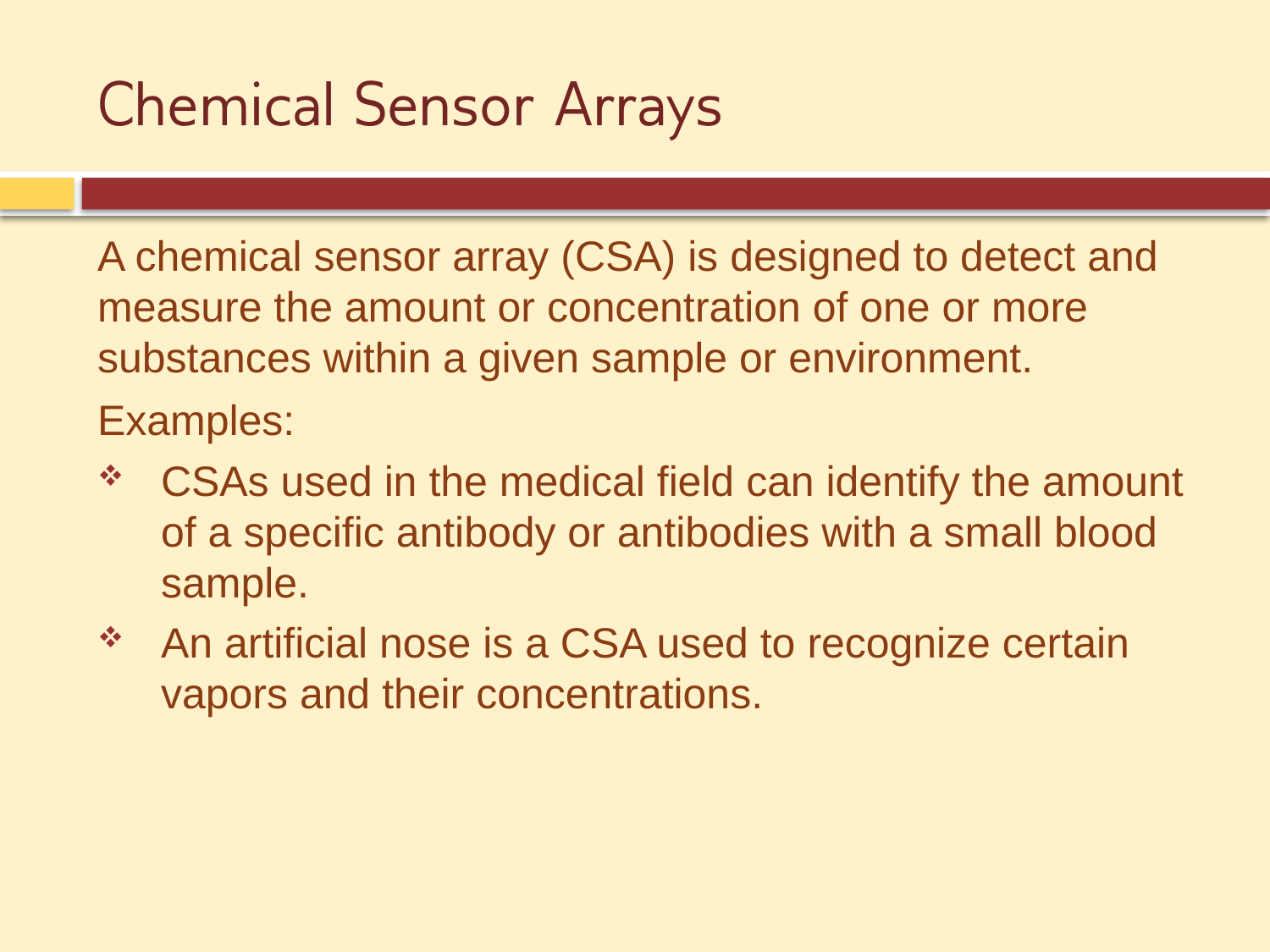

# Chemical Sensor Arrays
A chemical sensor array (CSA) is designed to detect and measure the amount or concentration of one or more substances within a given sample or environment.
Examples:
CSAs used in the medical field can identify the amount of a specific antibody or antibodies with a small blood sample.
An artificial nose is a CSA used to recognize certain vapors and their concentrations.